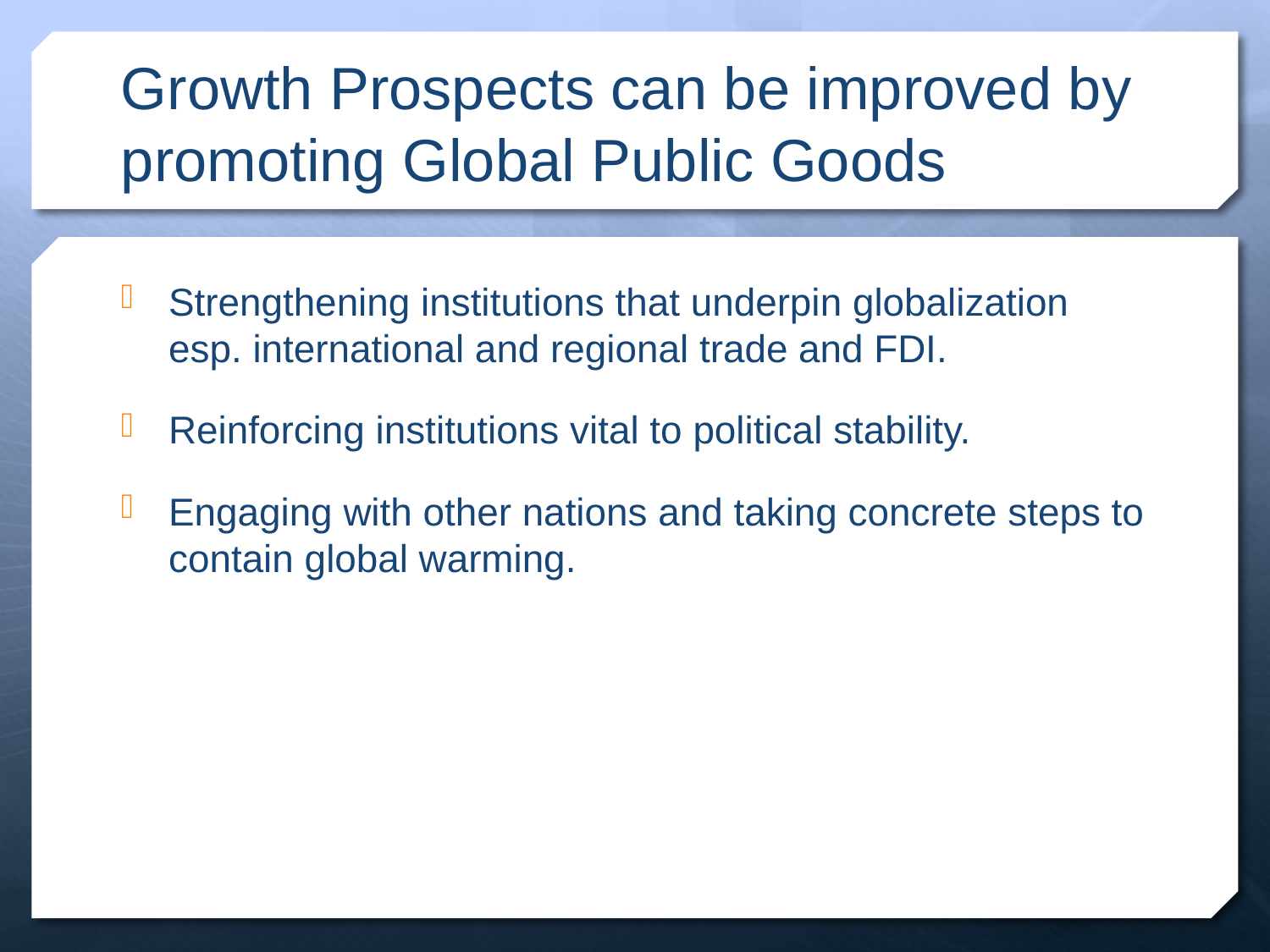

# Growth Prospects can be improved by promoting Global Public Goods
Strengthening institutions that underpin globalization esp. international and regional trade and FDI.
Reinforcing institutions vital to political stability.
Engaging with other nations and taking concrete steps to contain global warming.